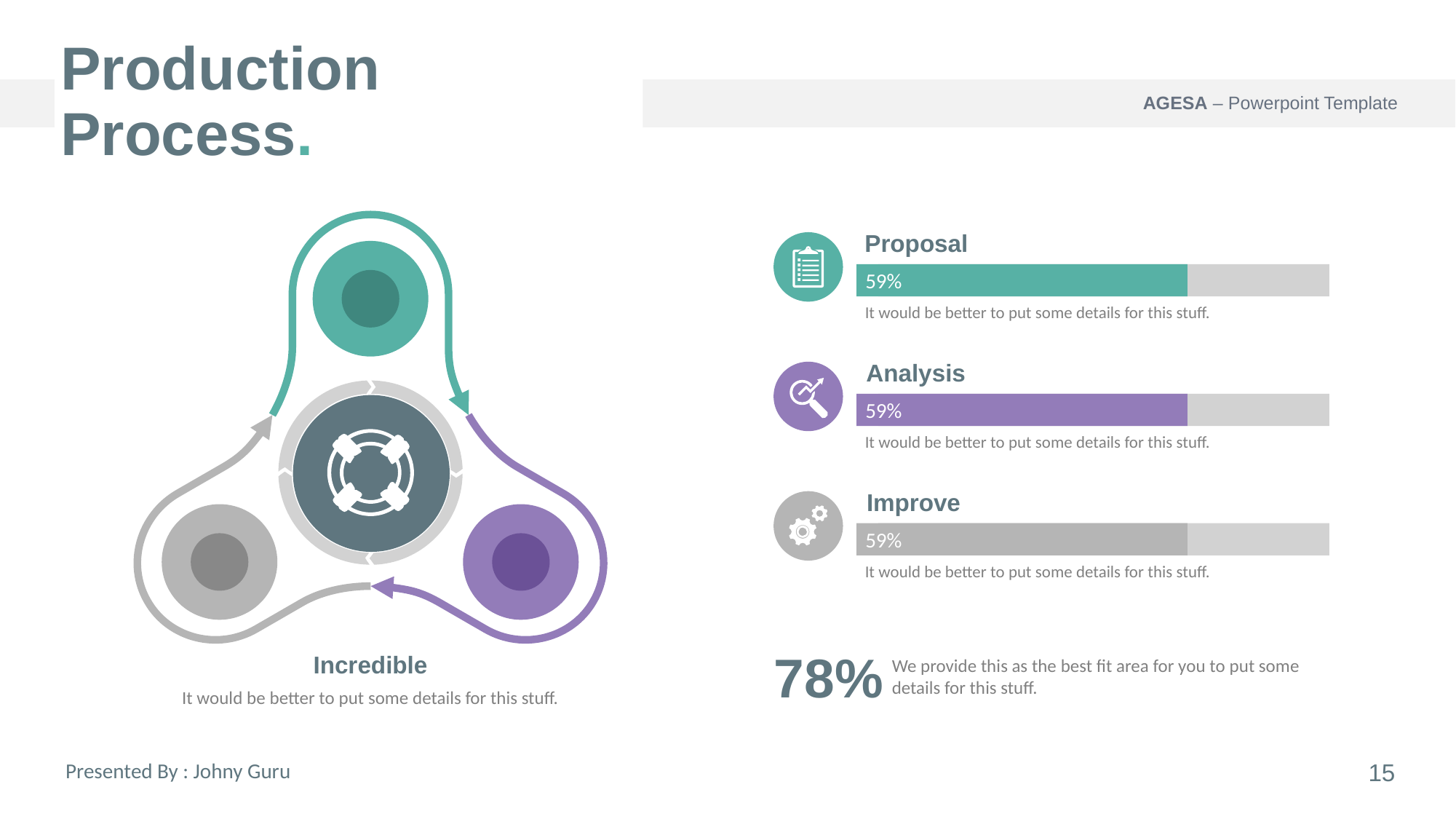

Production Process.

Proposal

59%

It would be better to put some details for this stuff.
Analysis

59%

It would be better to put some details for this stuff.

Improve

59%

It would be better to put some details for this stuff.
78%
Incredible
It would be better to put some details for this stuff.
We provide this as the best fit area for you to put some details for this stuff.
Presented By : Johny Guru